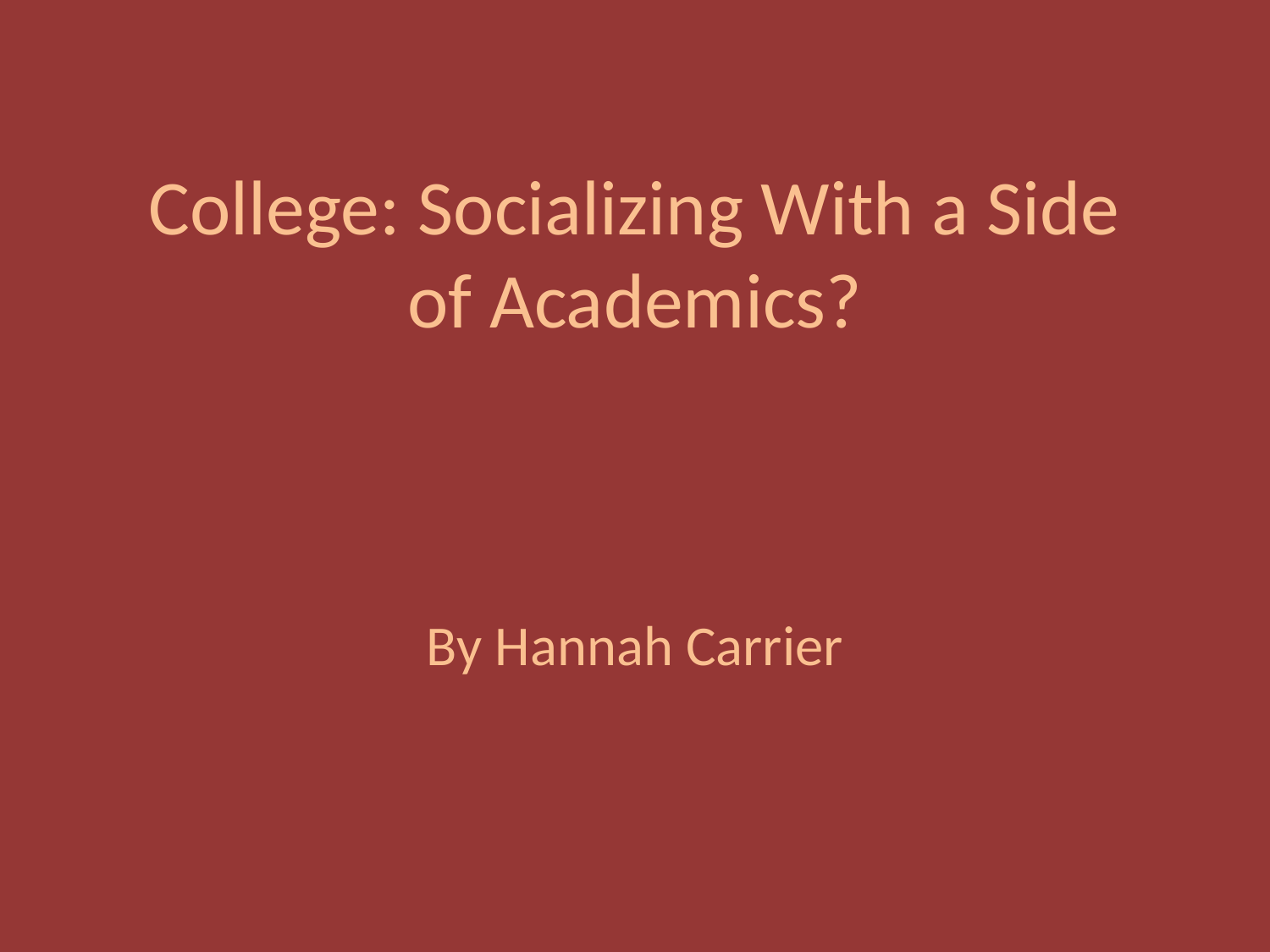

# College: Socializing With a Side of Academics?
By Hannah Carrier